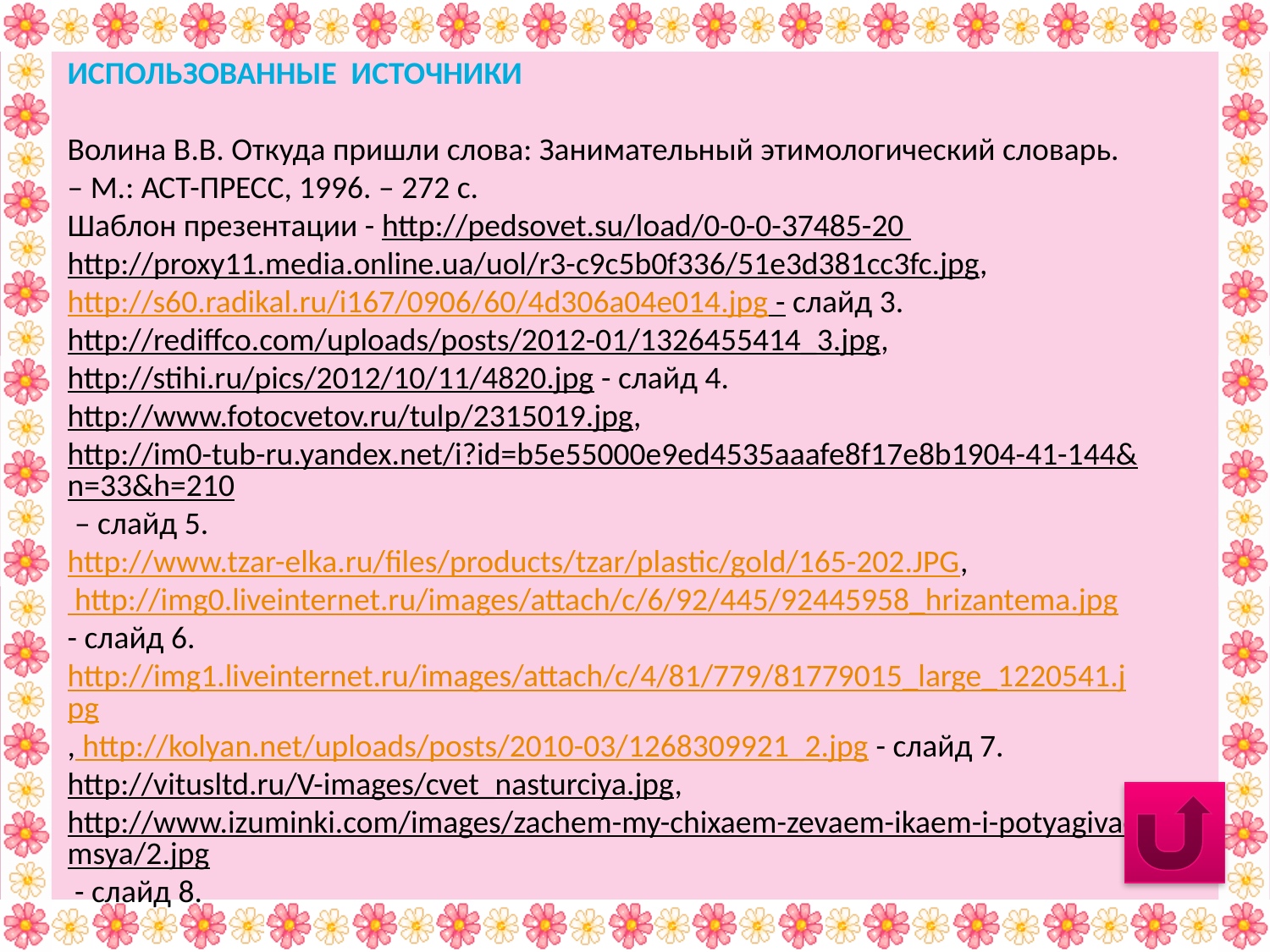

Использованные  источники

Волина В.В. Откуда пришли слова: Занимательный этимологический словарь. – М.: АСТ-ПРЕСС, 1996. – 272 с.
Шаблон презентации - http://pedsovet.su/load/0-0-0-37485-20
http://proxy11.media.online.ua/uol/r3-c9c5b0f336/51e3d381cc3fc.jpg, http://s60.radikal.ru/i167/0906/60/4d306a04e014.jpg - слайд 3.
http://rediffco.com/uploads/posts/2012-01/1326455414_3.jpg,
http://stihi.ru/pics/2012/10/11/4820.jpg - слайд 4.
http://www.fotocvetov.ru/tulp/2315019.jpg,
http://im0-tub-ru.yandex.net/i?id=b5e55000e9ed4535aaafe8f17e8b1904-41-144&n=33&h=210 – слайд 5.
http://www.tzar-elka.ru/files/products/tzar/plastic/gold/165-202.JPG, http://img0.liveinternet.ru/images/attach/c/6/92/445/92445958_hrizantema.jpg  - слайд 6.
http://img1.liveinternet.ru/images/attach/c/4/81/779/81779015_large_1220541.jpg, http://kolyan.net/uploads/posts/2010-03/1268309921_2.jpg - слайд 7.
http://vitusltd.ru/V-images/cvet_nasturciya.jpg,
http://www.izuminki.com/images/zachem-my-chixaem-zevaem-ikaem-i-potyagivaemsya/2.jpg - слайд 8.